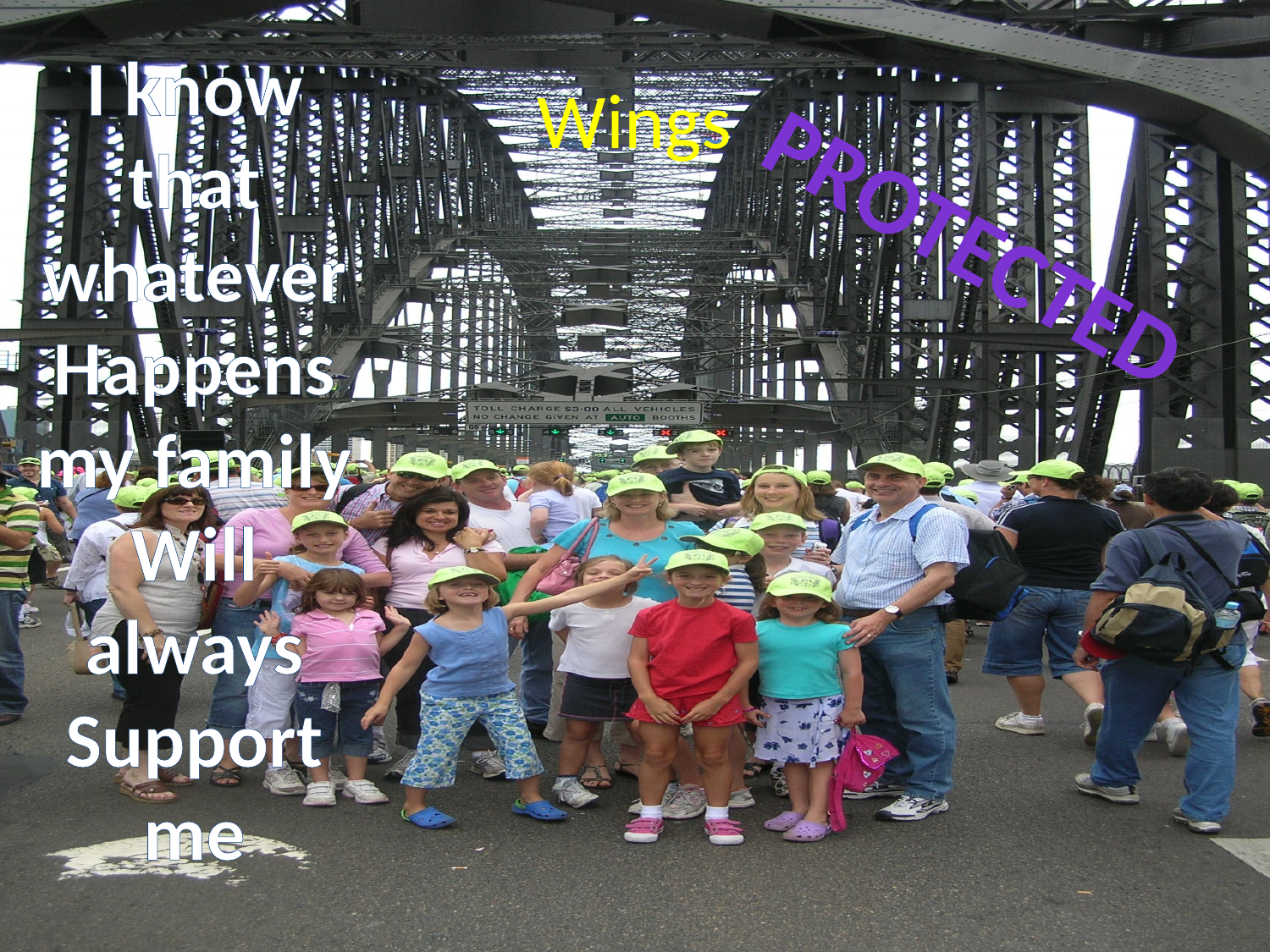

I know that whatever
Happens my family
Will always
Support
me
# Wings
Protected